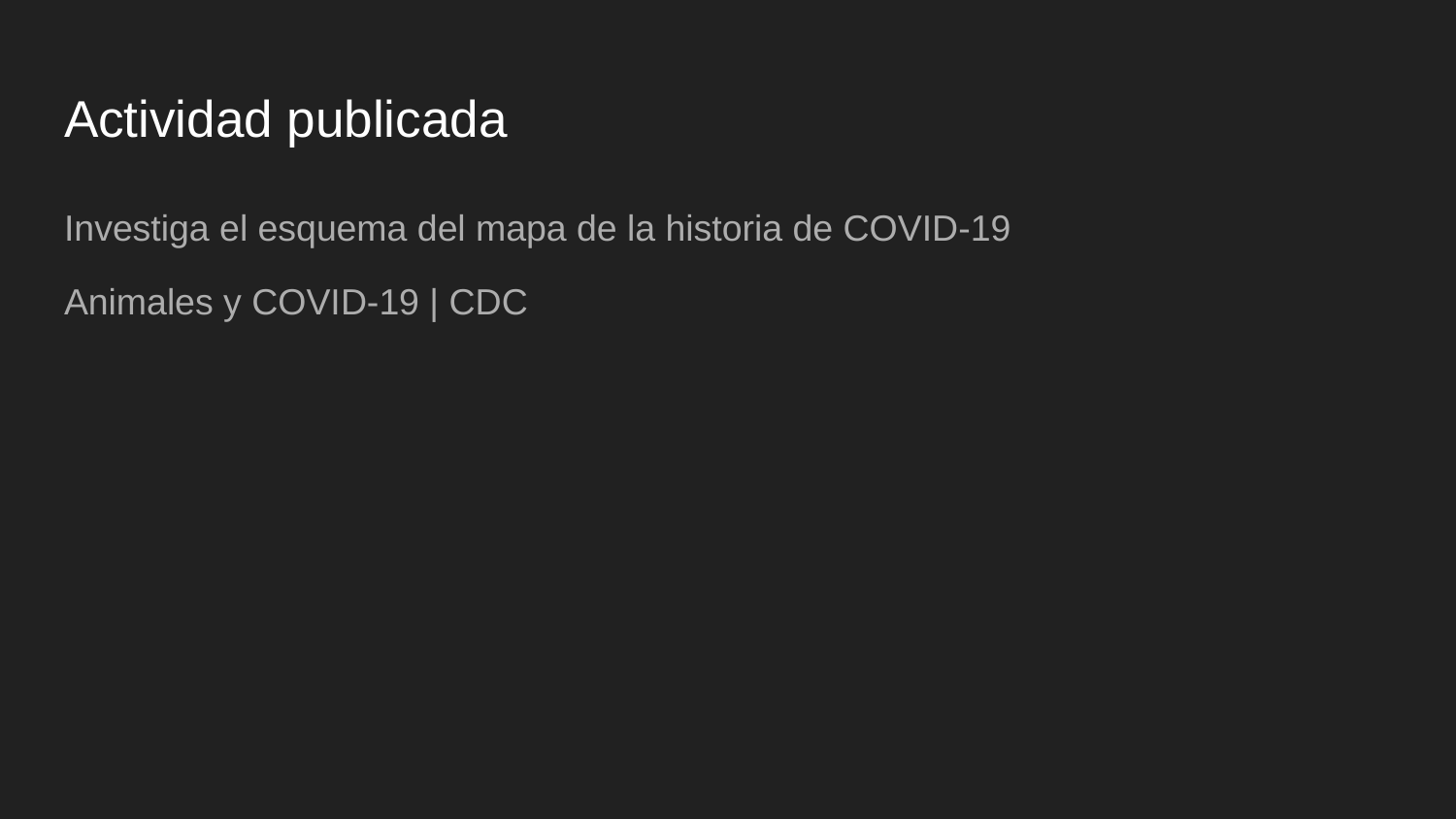

# Actividad publicada
Investiga el esquema del mapa de la historia de COVID-19
Animales y COVID-19 | CDC